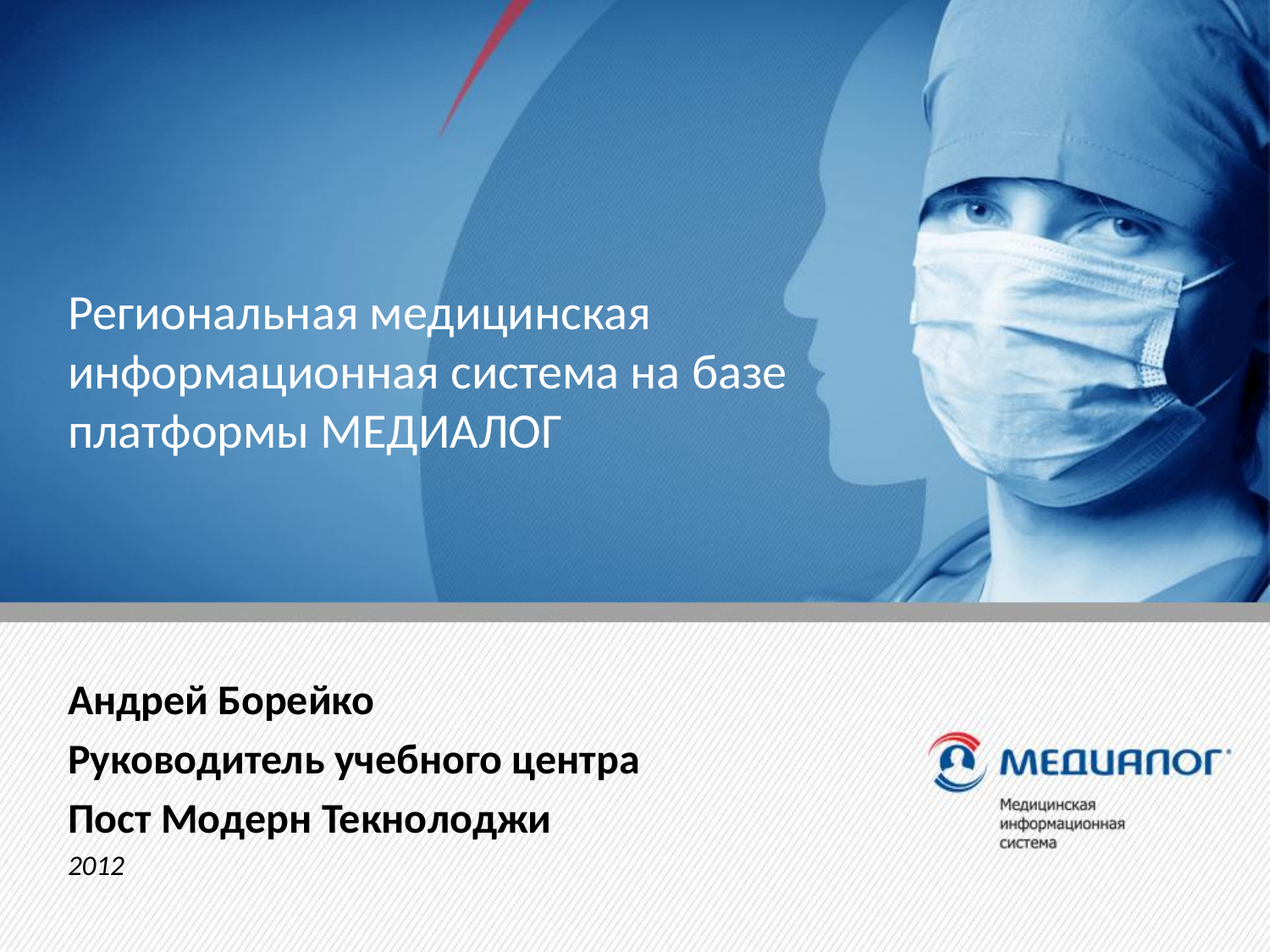

Региональная медицинская информационная система на базе платформы МЕДИАЛОГ
Андрей Борейко
Руководитель учебного центра
Пост Модерн Текнолоджи
2012